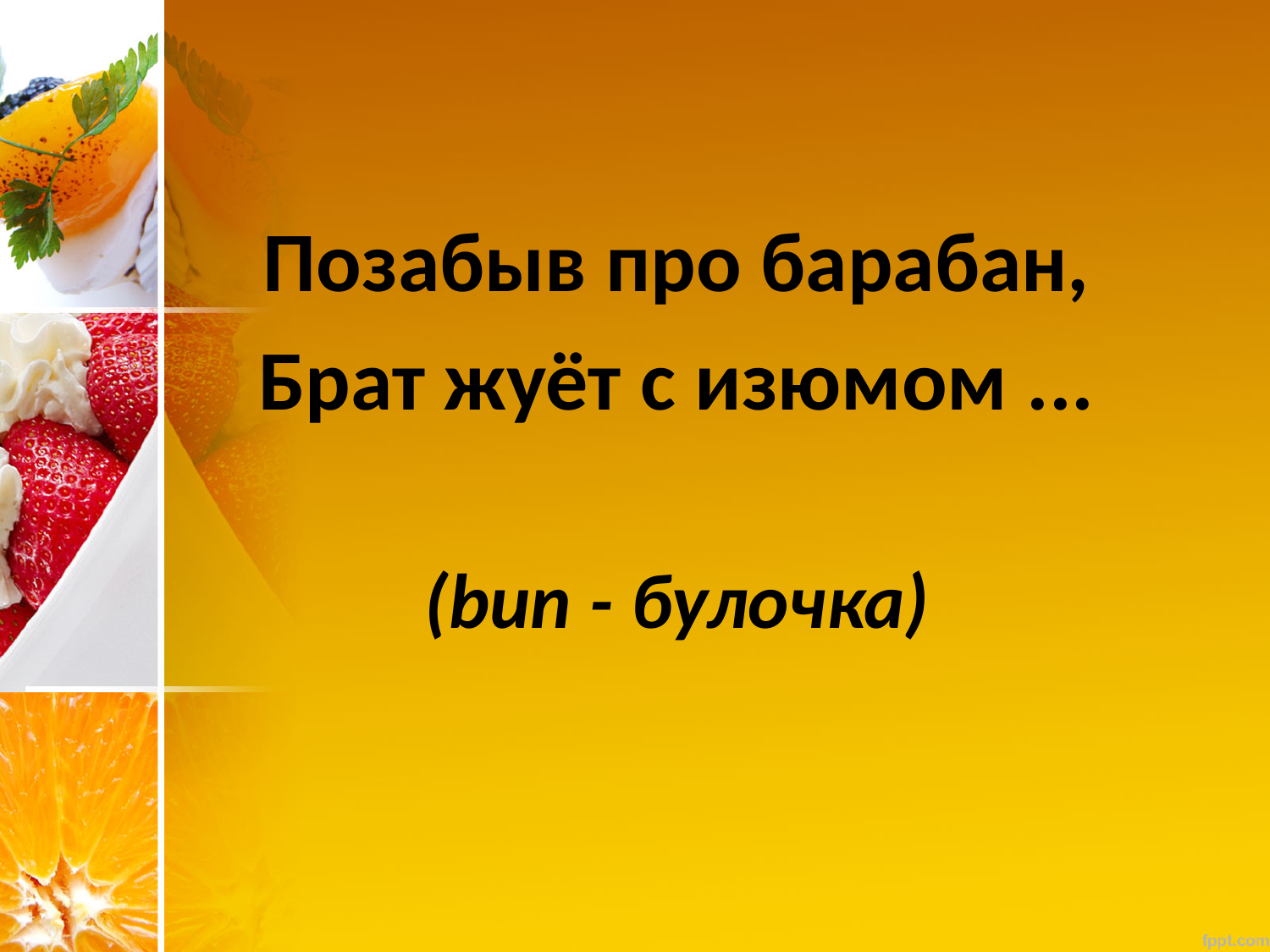

Позабыв про барабан,
Брат жуёт с изюмом ...

(bun - булочка)